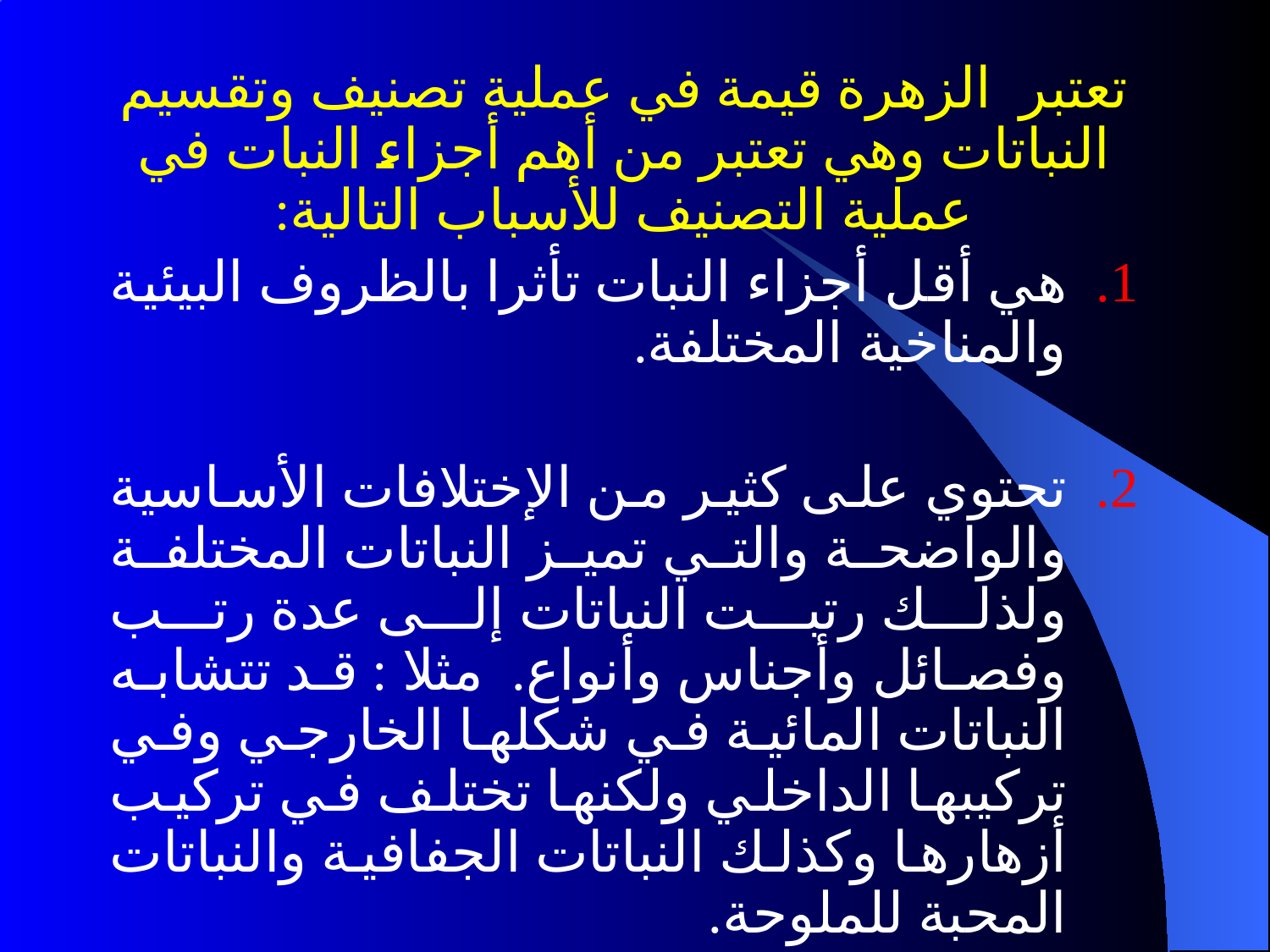

تعتبر  الزهرة قيمة في عملية تصنيف وتقسيم النباتات وهي تعتبر من أهم أجزاء النبات في عملية التصنيف للأسباب التالية:
هي أقل أجزاء النبات تأثرا بالظروف البيئية والمناخية المختلفة.

تحتوي على كثير من الإختلافات الأساسية والواضحة والتي تميز النباتات المختلفة ولذلك رتبت النباتات إلى عدة رتب وفصائل وأجناس وأنواع.  مثلا : قد تتشابه النباتات المائية في شكلها الخارجي وفي تركيبها الداخلي ولكنها تختلف في تركيب أزهارها وكذلك النباتات الجفافية والنباتات المحبة للملوحة.